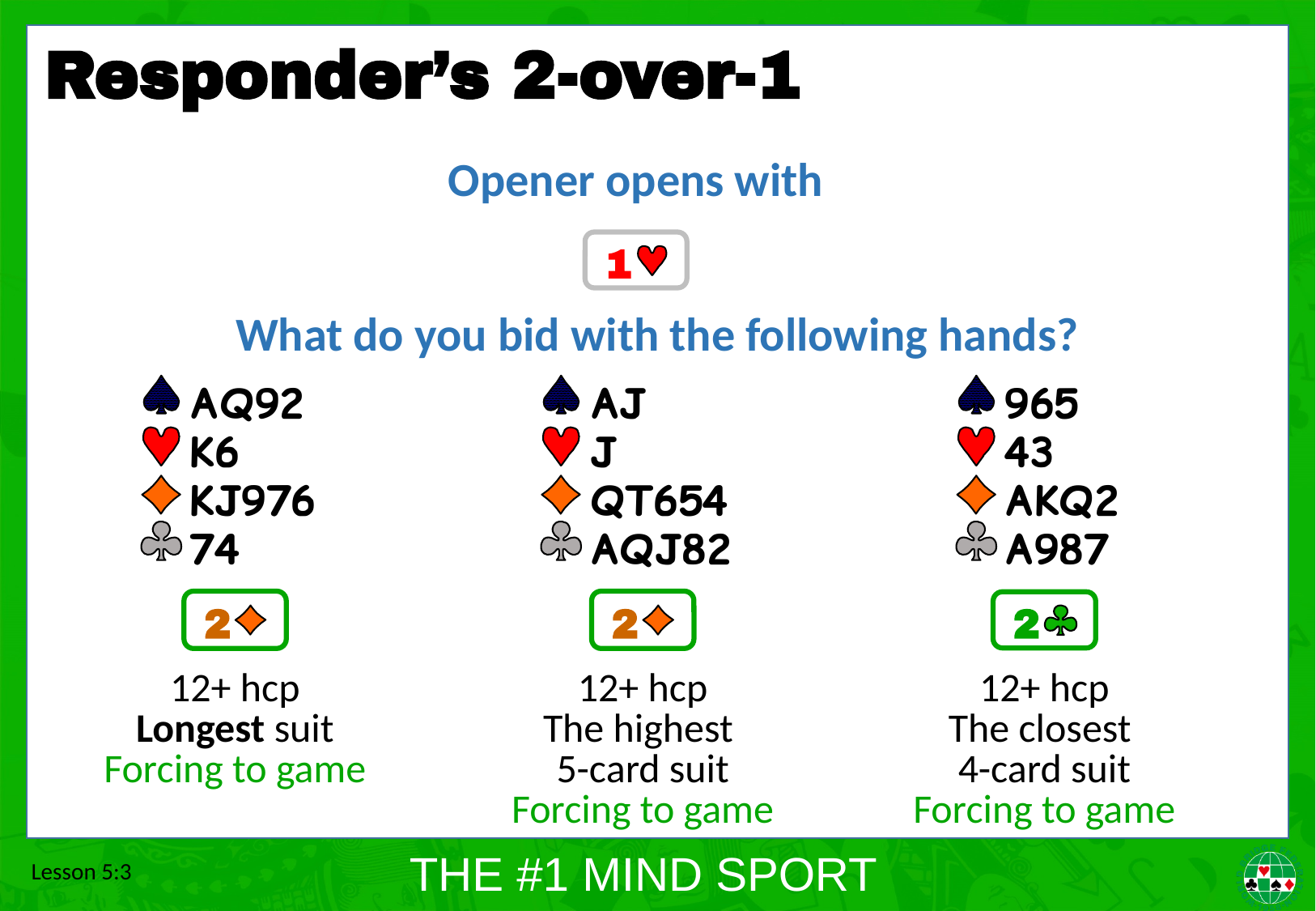

# Responder’s 2-over-1
Opener opens with
1

What do you bid with the following hands?
AQ92
K6
KJ976
74

AJ
J
QT654
AQJ82

965
43
AKQ2
A987

2

2

2

12+ hcp
Longest suit
Forcing to game
12+ hcp
The highest
5-card suit
Forcing to game
12+ hcp
The closest
4-card suit
Forcing to game